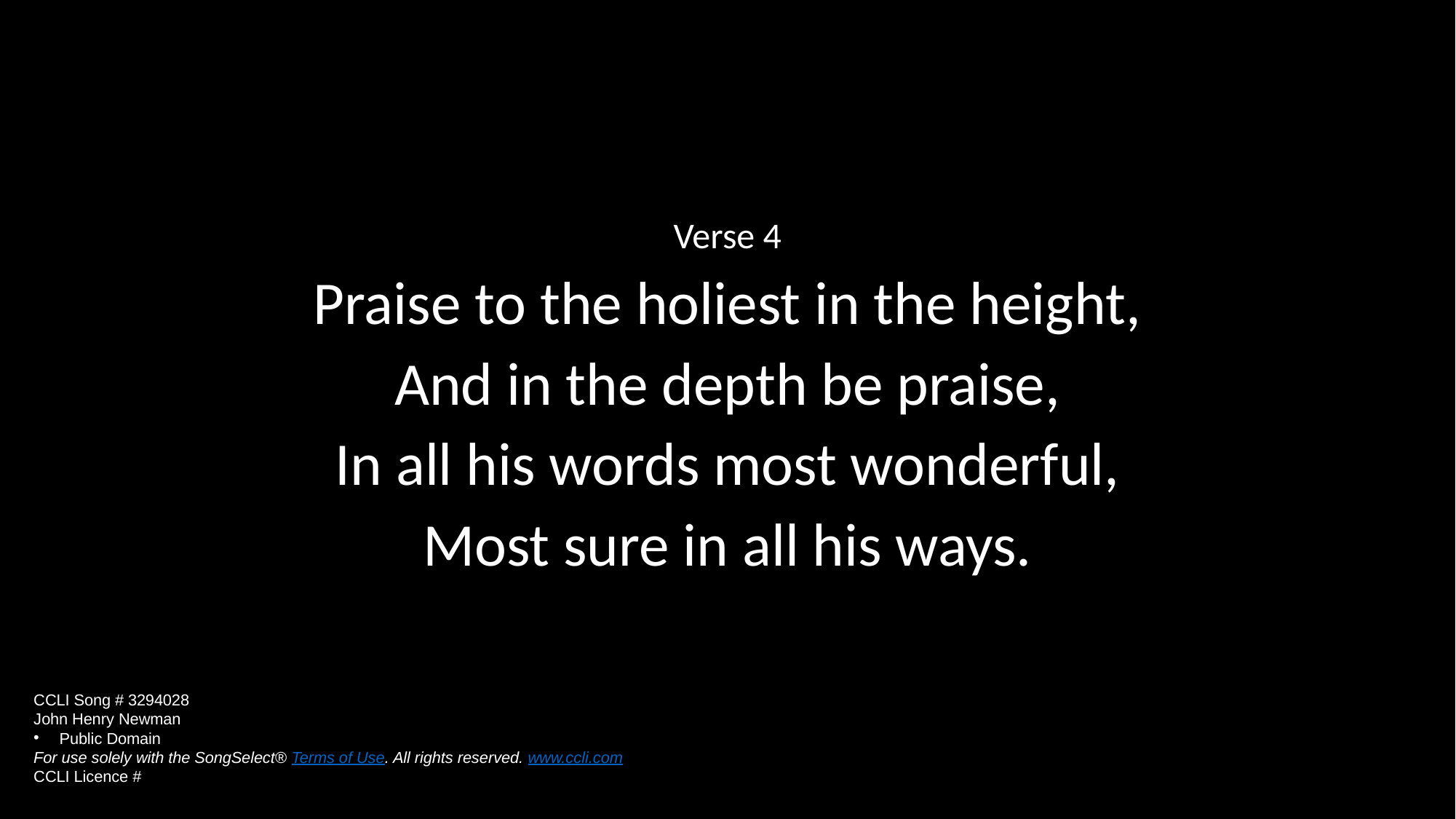

Verse 4
Praise to the holiest in the height,
And in the depth be praise,
In all his words most wonderful,
Most sure in all his ways.
CCLI Song # 3294028
John Henry Newman
Public Domain
For use solely with the SongSelect® Terms of Use. All rights reserved. www.ccli.com
CCLI Licence #